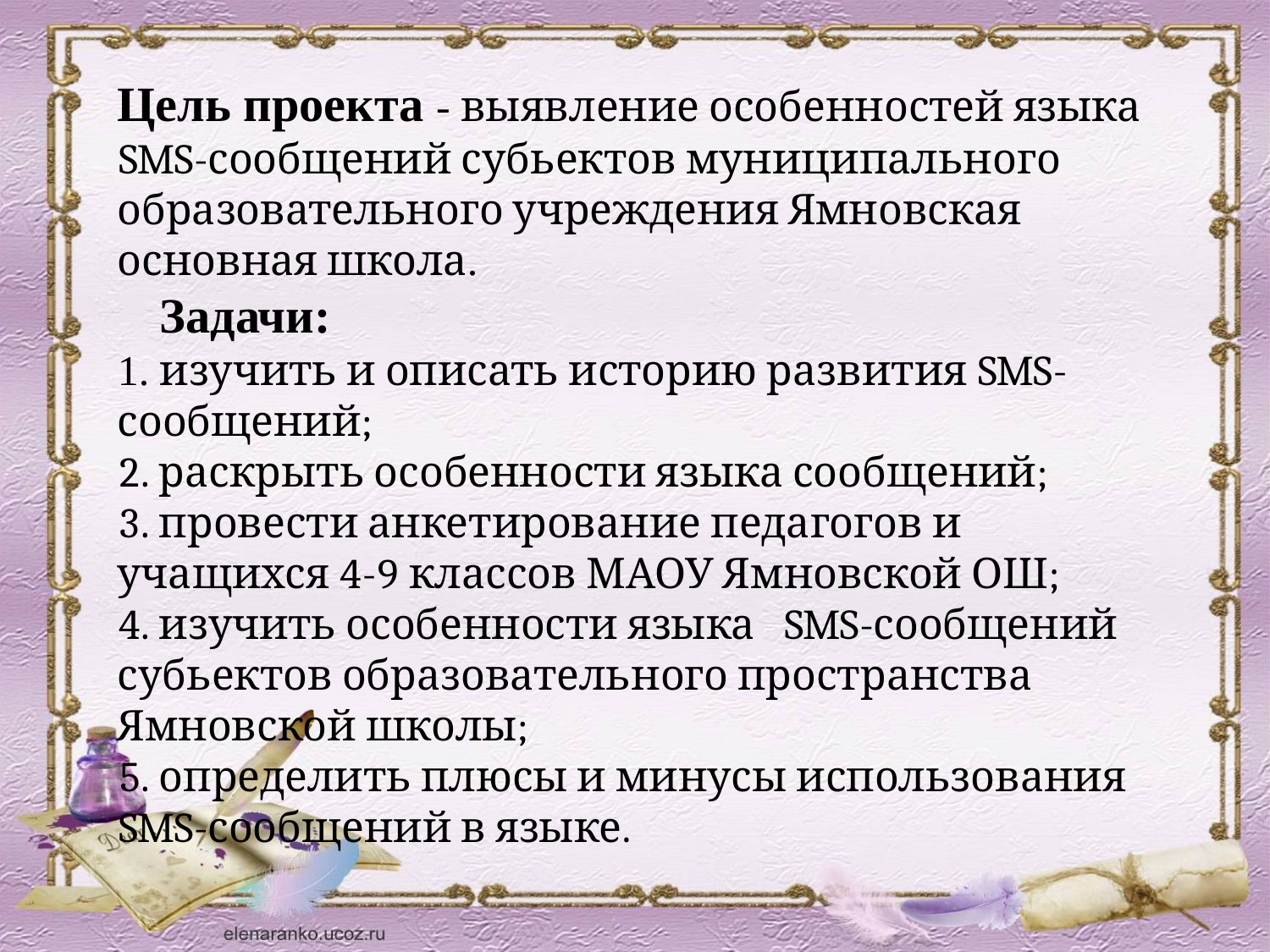

Цель проекта - выявление особенностей языка SMS-сообщений субьектов муниципального образовательного учреждения Ямновская основная школа.
    Задачи:
1. изучить и описать историю развития SMS-сообщений;
2. раскрыть особенности языка сообщений;
3. провести анкетирование педагогов и учащихся 4-9 классов МАОУ Ямновской ОШ;
4. изучить особенности языка   SMS-сообщений субьектов образовательного пространства Ямновской школы;
5. определить плюсы и минусы использования SMS-сообщений в языке.